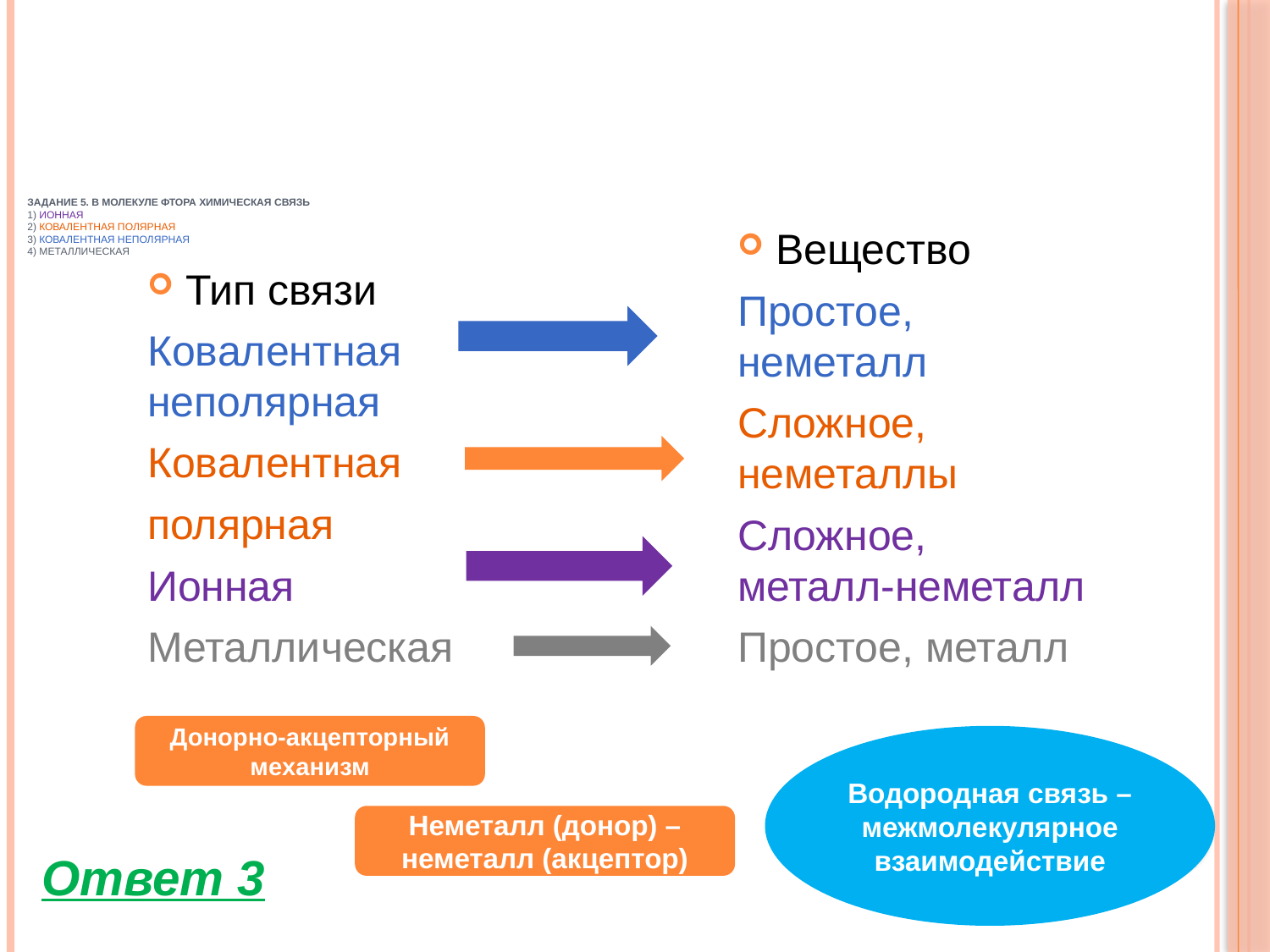

# Задание 5. В молекуле фтора химическая связь 1) ионная 2) ковалентная полярная 3) ковалентная неполярная 4) металлическая
Вещество
Простое, неметалл
Сложное, неметаллы
Сложное, металл-неметалл
Простое, металл

Тип связи
Ковалентная неполярная
Ковалентная
полярная
Ионная
Металлическая

Донорно-акцепторный механизм
Водородная связь – межмолекулярное взаимодействие
Неметалл (донор) – неметалл (акцептор)
Ответ 3